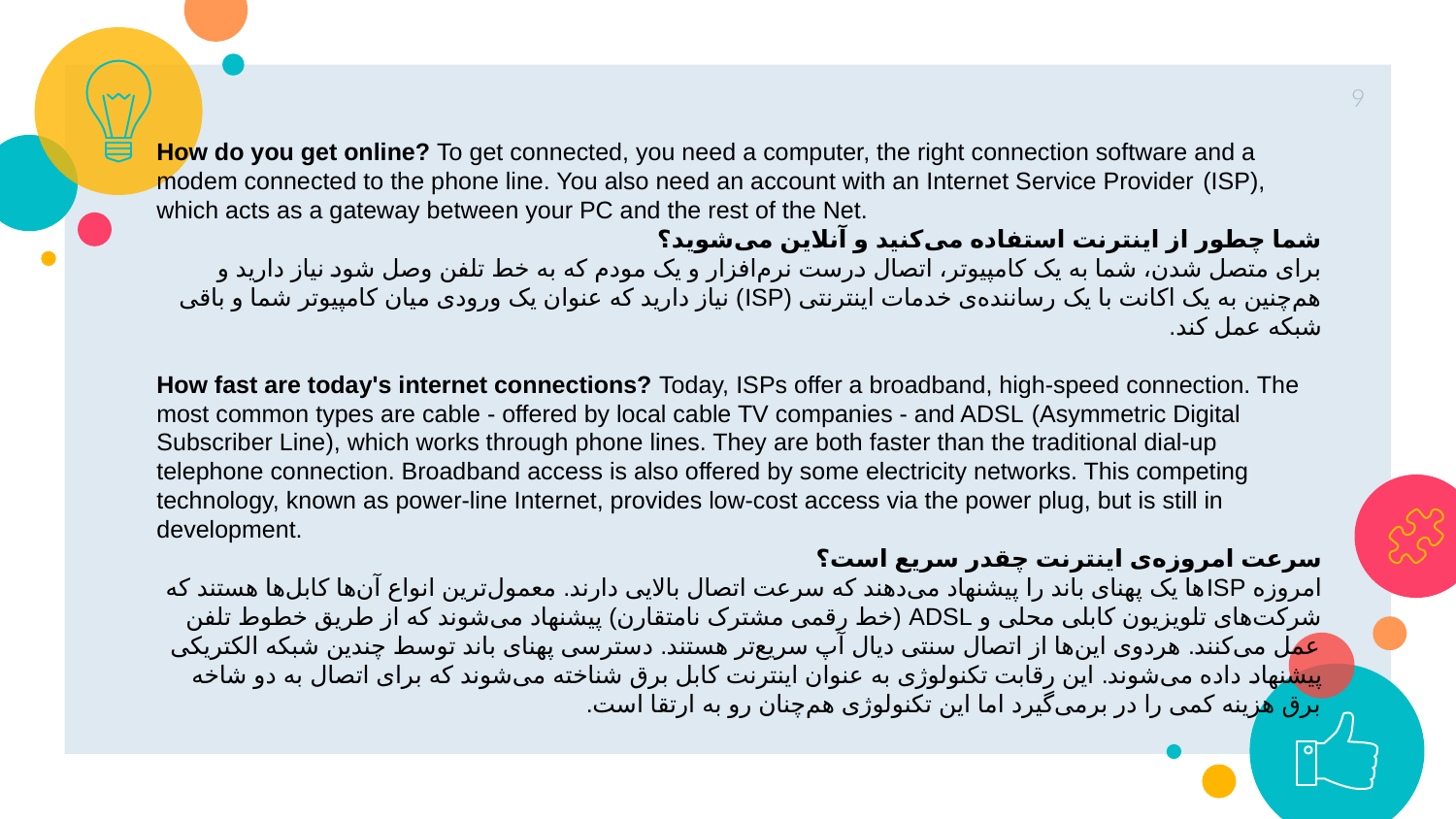

9
How do you get online? To get connected, you need a computer, the right connection software and a modem connected to the phone line. You also need an account with an Internet Service Provider (ISP), which acts as a gateway between your PC and the rest of the Net.
شما چطور از اینترنت استفاده می‌کنید و آنلاین می‌شوید؟
برای متصل شدن، شما به یک کامپیوتر، اتصال درست نرم‌افزار و یک مودم که به خط تلفن وصل شود نیاز دارید و هم‌چنین به یک اکانت با یک رساننده‌ی خدمات اینترنتی (ISP) نیاز دارید که عنوان یک ورودی میان کامپیوتر شما و باقی شبکه عمل کند.

How fast are today's internet connections? Today, ISPs offer a broadband, high-speed connection. The most common types are cable - offered by local cable TV companies - and ADSL (Asymmetric Digital Subscriber Line), which works through phone lines. They are both faster than the traditional dial-up telephone connection. Broadband access is also offered by some electricity networks. This competing technology, known as power-line Internet, provides low-cost access via the power plug, but is still in development.
سرعت امروزه‌ی اینترنت چقدر سریع است؟
امروزه ISPها یک پهنای باند را پیشنهاد می‌دهند که سرعت اتصال بالایی دارند. معمول‌ترین انواع آن‌ها کابل‌ها هستند که شرکت‌های تلویزیون کابلی محلی و ADSL (خط رقمی مشترک نامتقارن) پیشنهاد می‌شوند که از طریق خطوط تلفن عمل می‌کنند. هردوی این‌ها از اتصال سنتی دیال آپ سریع‌تر هستند. دسترسی پهنای باند توسط چندین شبکه الکتریکی پیشنهاد داده می‌شوند. این رقابت تکنولوژی به عنوان اینترنت کابل برق شناخته می‌شوند که برای اتصال به دو شاخه برق هزینه کمی را در برمی‌گیرد اما این تکنولوژی هم‌چنان رو به ارتقا است.